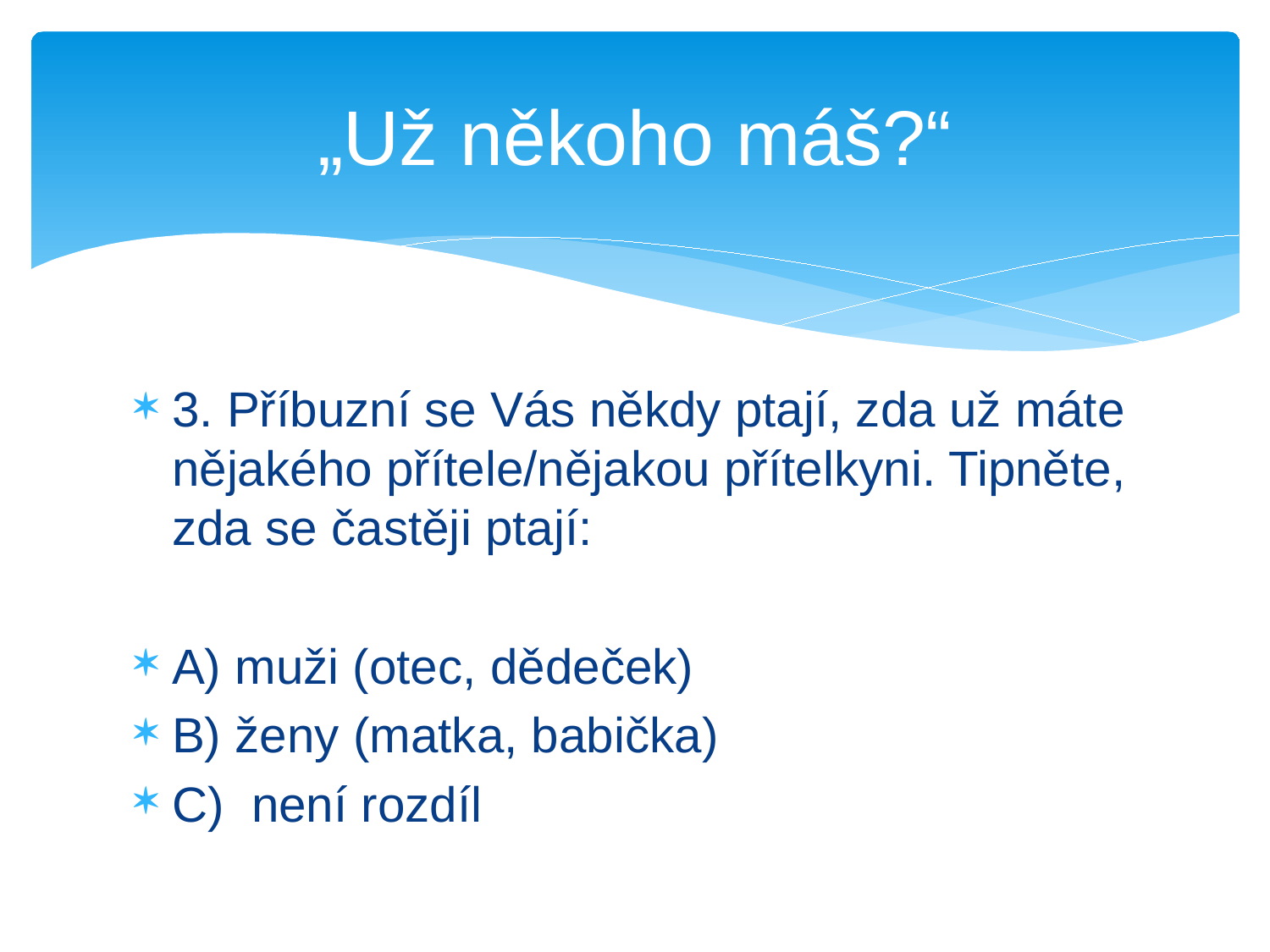

# „Už někoho máš?“
3. Příbuzní se Vás někdy ptají, zda už máte nějakého přítele/nějakou přítelkyni. Tipněte, zda se častěji ptají:

A) muži (otec, dědeček)
B) ženy (matka, babička)
C)  není rozdíl